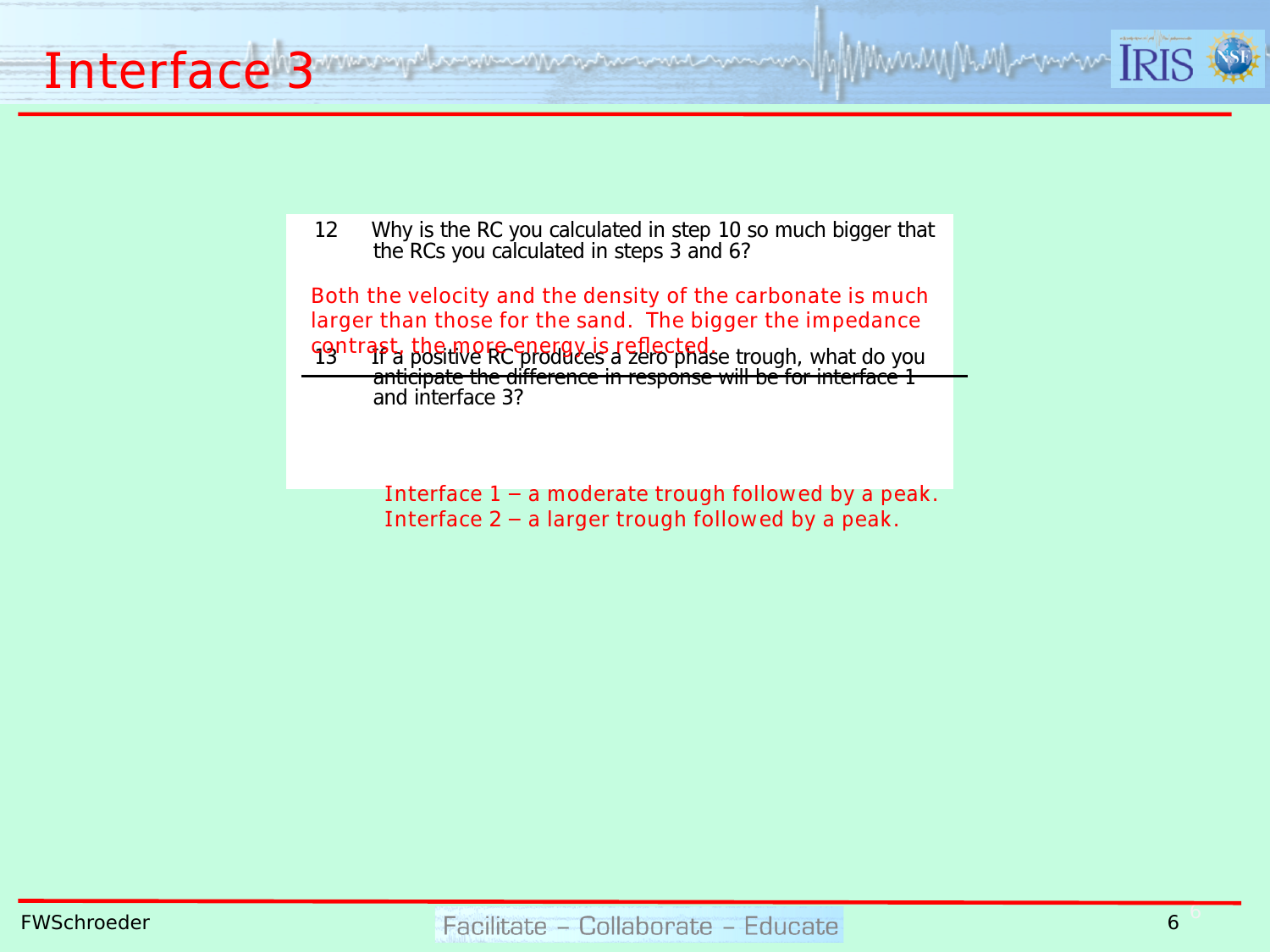

# Interface 3
| 12 | Why is the RC you calculated in step 10 so much bigger that the RCs you calculated in steps 3 and 6? |
| --- | --- |
| 13 | If a positive RC produces a zero phase trough, what do you anticipate the difference in response will be for interface 1 and interface 3? |
Both the velocity and the density of the carbonate is much larger than those for the sand.  The bigger the impedance contrast, the more energy is reflected.
Interface 1 – a moderate trough followed by a peak.
Interface 2 – a larger trough followed by a peak.